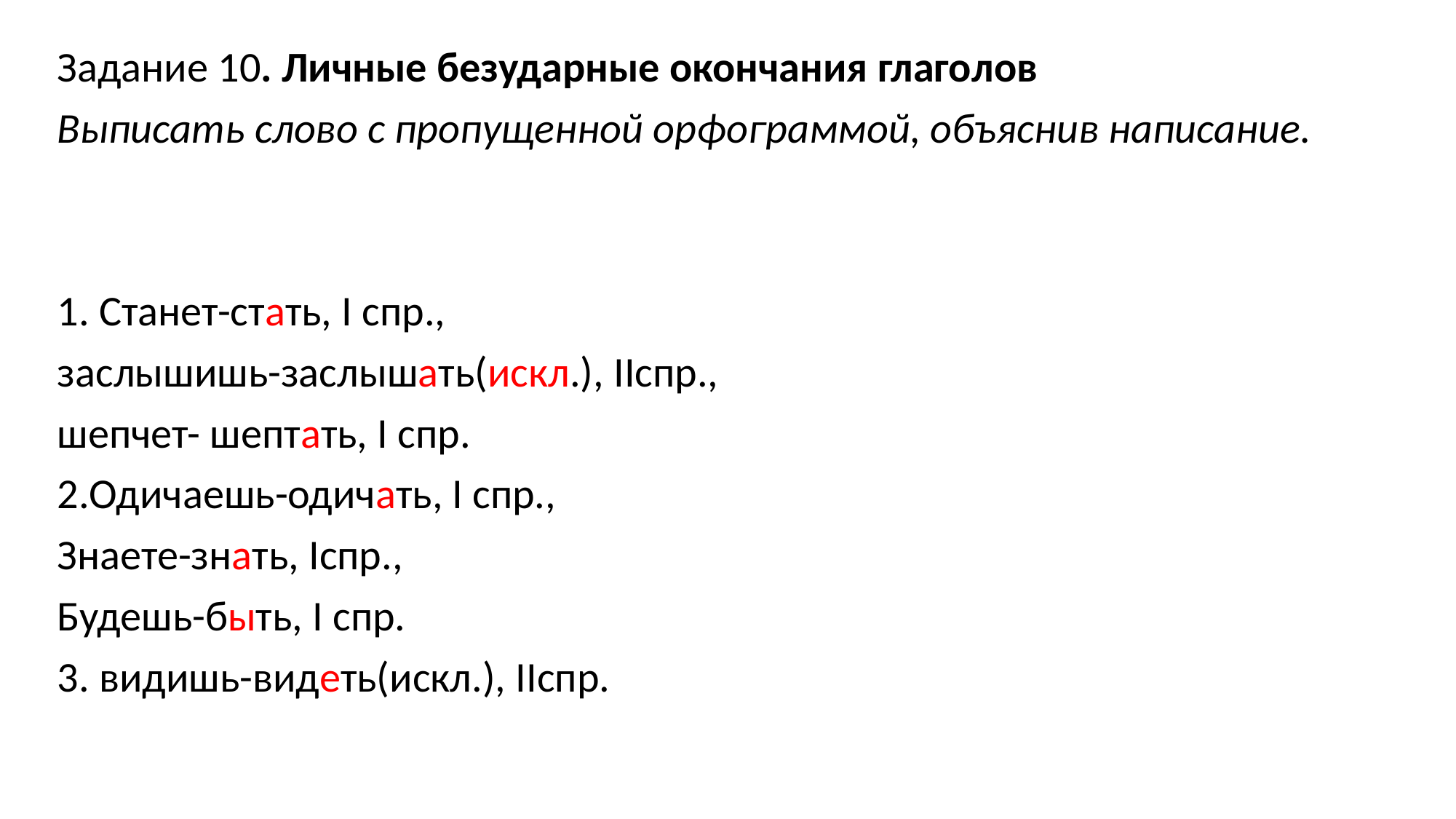

Задание 10. Личные безударные окончания глаголов
Выписать слово с пропущенной орфограммой, объяснив написание.

1. Станет-стать, I спр.,
заслышишь-заслышать(искл.), IIспр.,
шепчет- шептать, I cпр.
2.Одичаешь-одичать, I спр.,
Знаете-знать, Iспр.,
Будешь-быть, I спр.
3. видишь-видеть(искл.), IIспр.